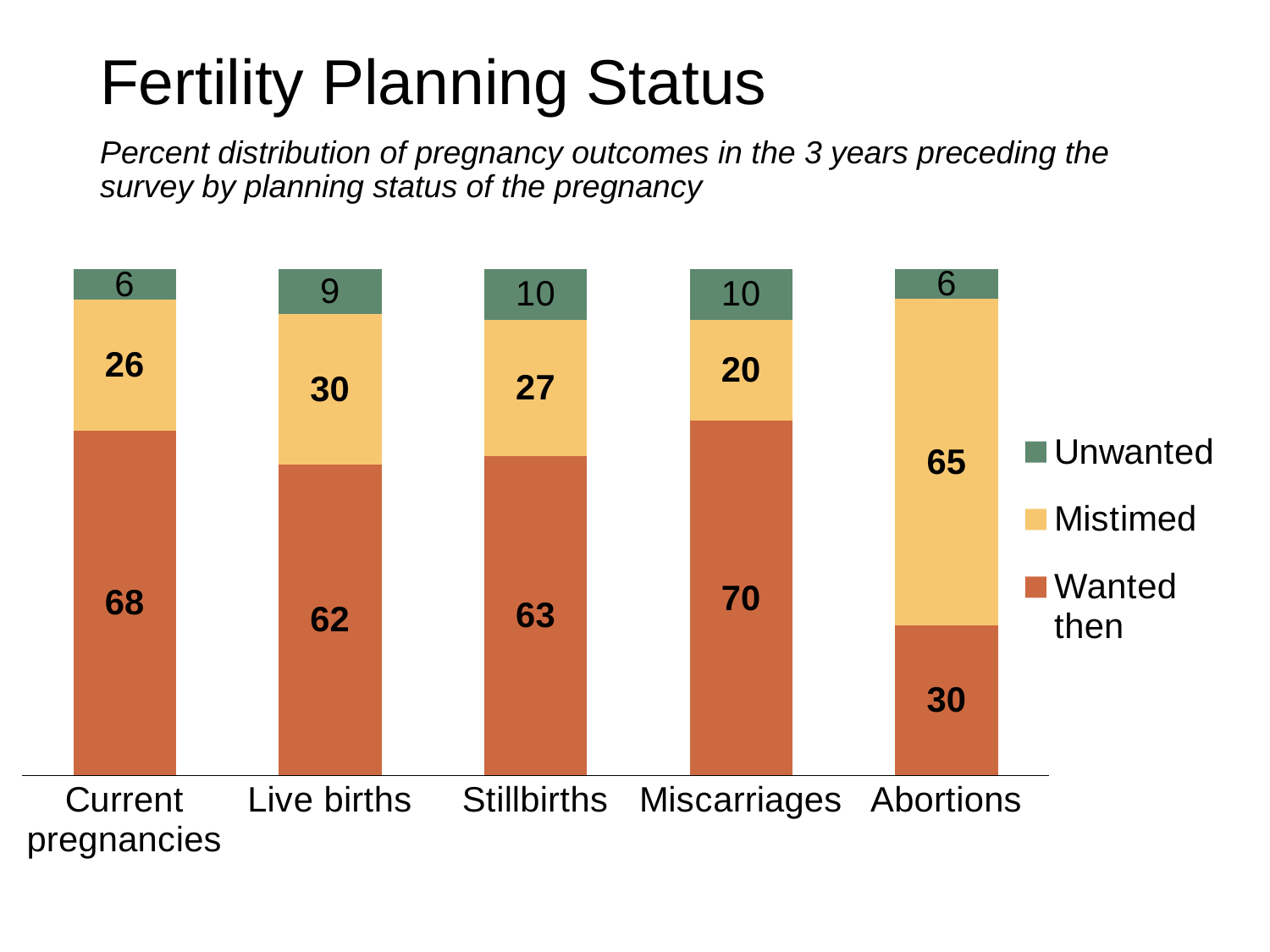

# Fertility Planning Status
Percent distribution of pregnancy outcomes in the 3 years preceding the survey by planning status of the pregnancy

### Chart

| Category | Wanted then | Mistimed | Unwanted |
|---|---|---|---|
| Current
pregnancies | 68.0 | 26.0 | 6.0 |
| Live births | 62.0 | 30.0 | 9.0 |
| Stillbirths | 63.0 | 27.0 | 10.0 |
| Miscarriages | 70.0 | 20.0 | 10.0 |
| Abortions | 30.0 | 65.0 | 6.0 |